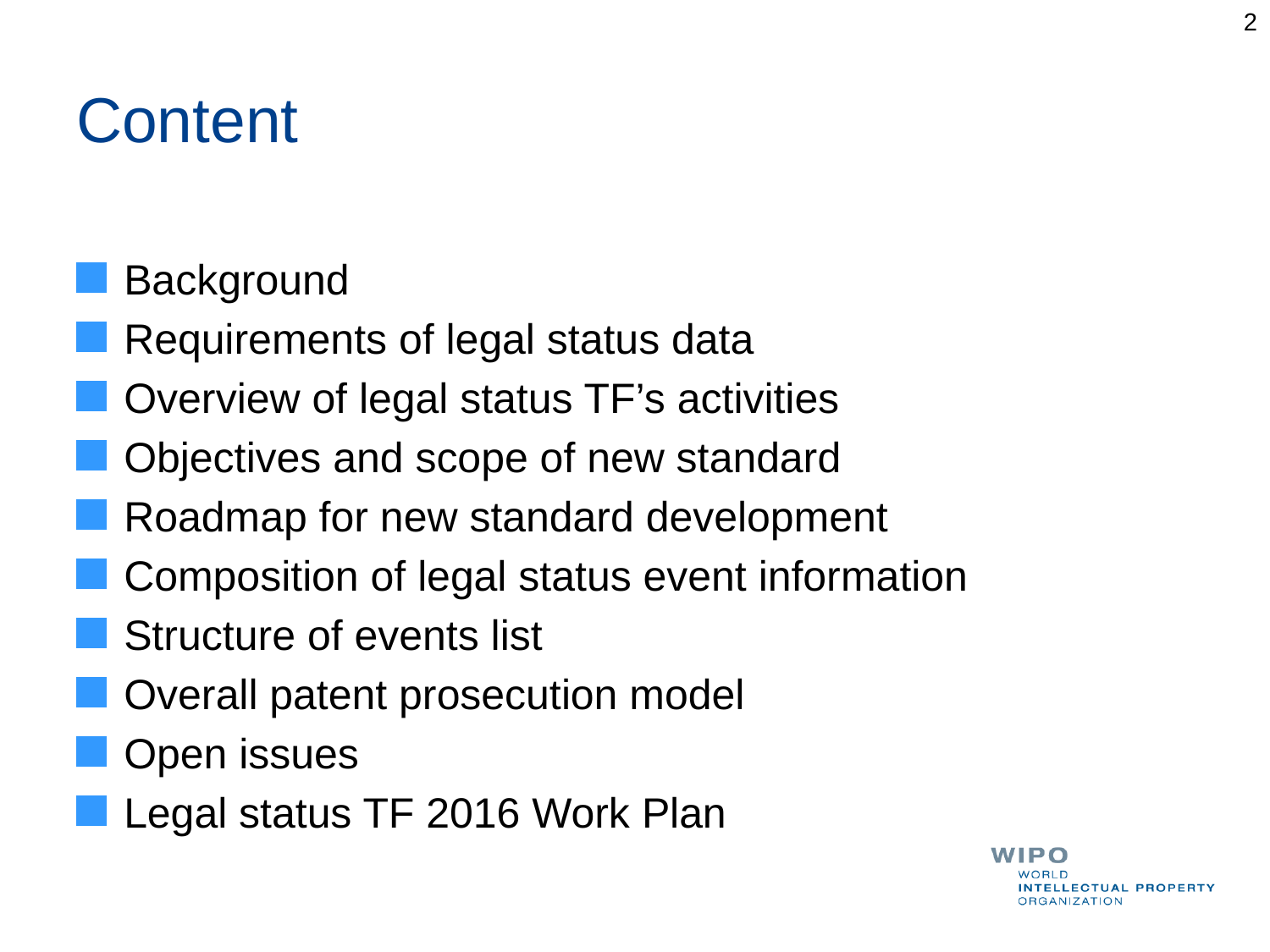

2
# Content
Background
Requirements of legal status data
Overview of legal status TF’s activities
Objectives and scope of new standard
Roadmap for new standard development
Composition of legal status event information
Structure of events list
Overall patent prosecution model
Open issues
Legal status TF 2016 Work Plan